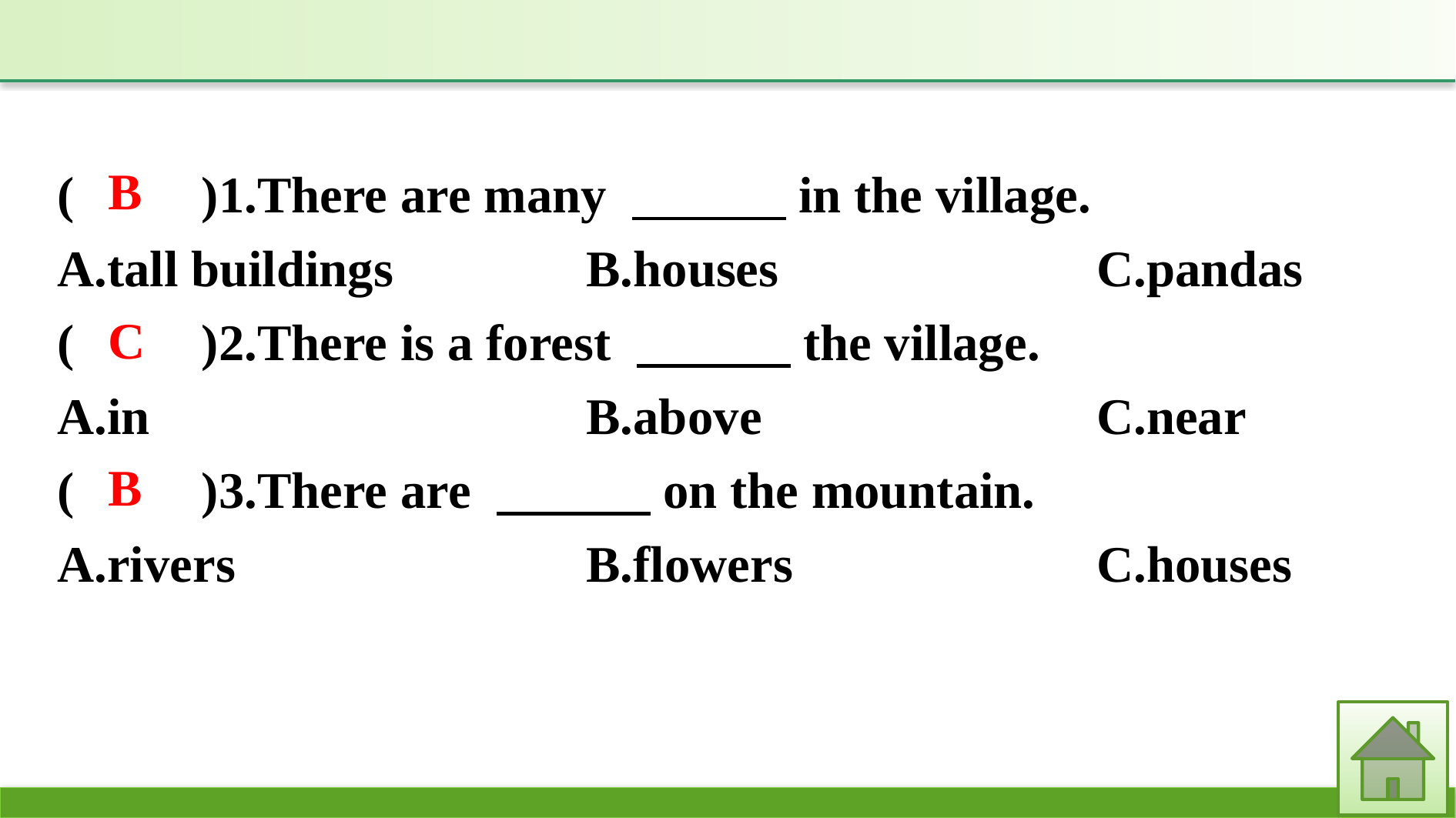

(　　)1.There are many 　　　in the village.
A.tall buildings		B.houses			C.pandas
(　　)2.There is a forest 　　　the village.
A.in				B.above			C.near
(　　)3.There are 　　　on the mountain.
A.rivers			B.flowers			C.houses
B
C
B